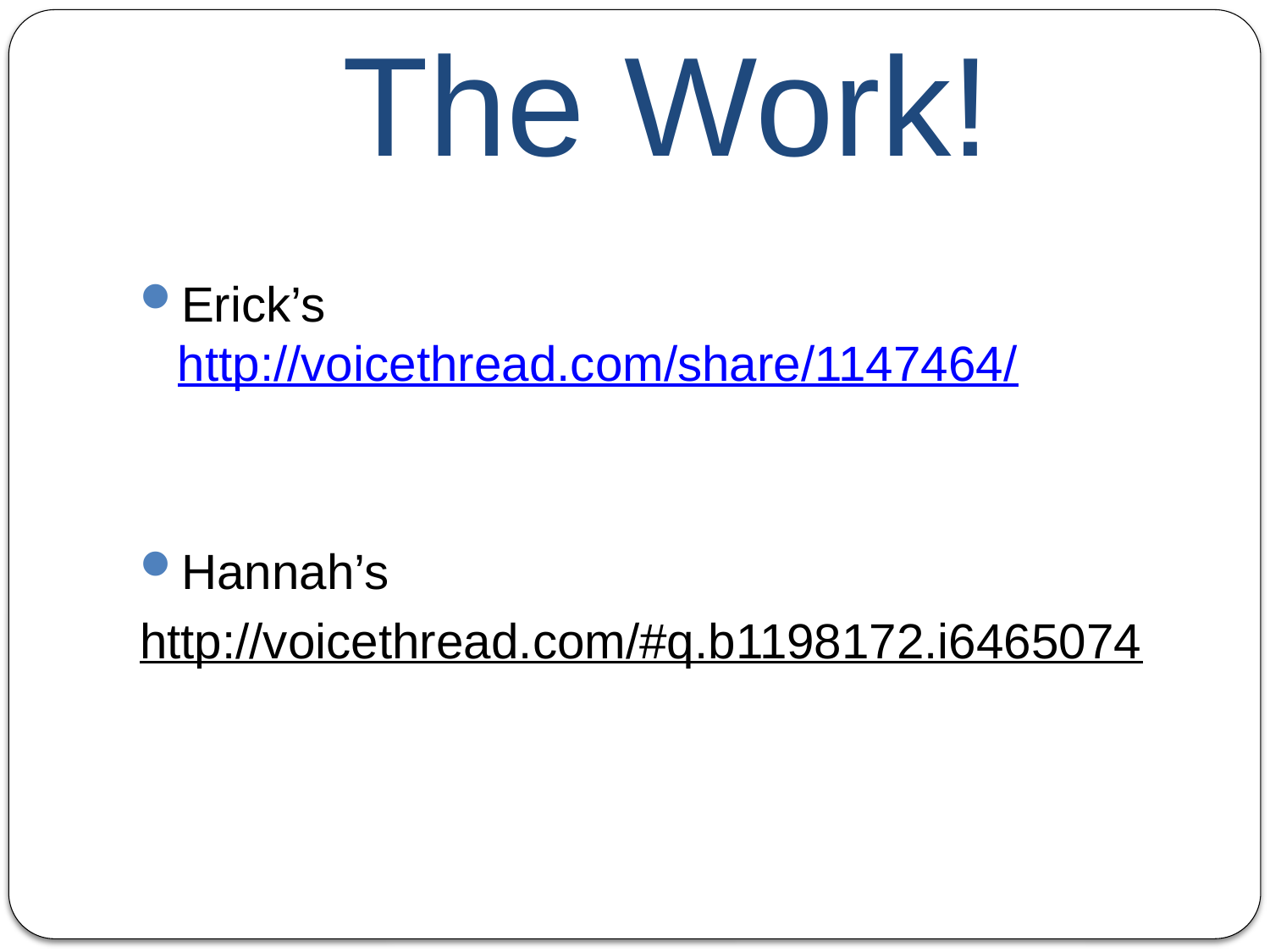

# The Work!

Erick’s  http://voicethread.com/share/1147464/

Hannah’s
http://voicethread.com/#q.b1198172.i6465074